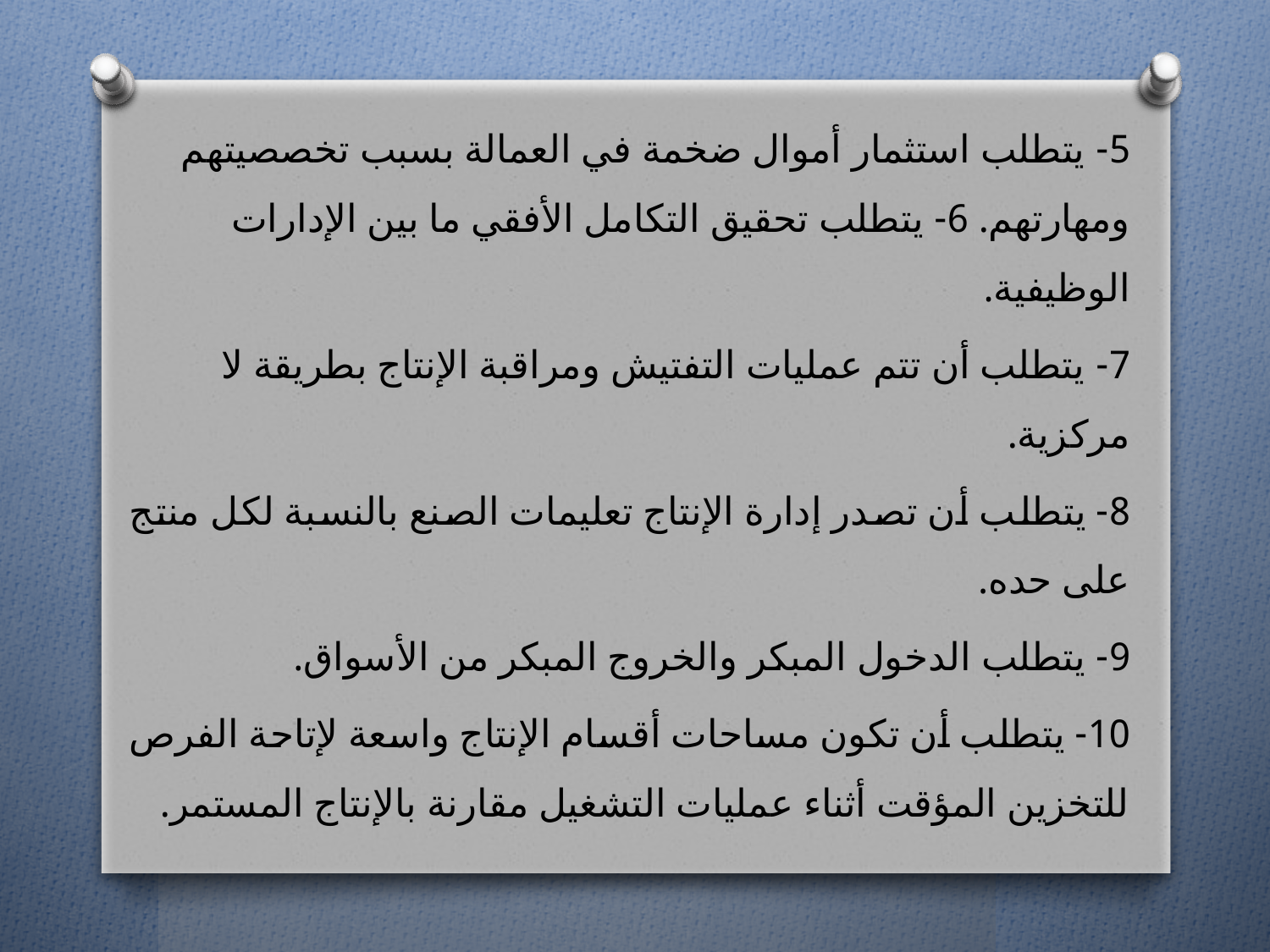

5- يتطلب استثمار أموال ضخمة في العمالة بسبب تخصصيتهم ومهارتهم. 6- يتطلب تحقيق التكامل الأفقي ما بين الإدارات الوظيفية.
7- يتطلب أن تتم عمليات التفتيش ومراقبة الإنتاج بطريقة لا مركزية.
8- يتطلب أن تصدر إدارة الإنتاج تعليمات الصنع بالنسبة لكل منتج على حده.
9- يتطلب الدخول المبكر والخروج المبكر من الأسواق.
10- يتطلب أن تكون مساحات أقسام الإنتاج واسعة لإتاحة الفرص للتخزين المؤقت أثناء عمليات التشغيل مقارنة بالإنتاج المستمر.